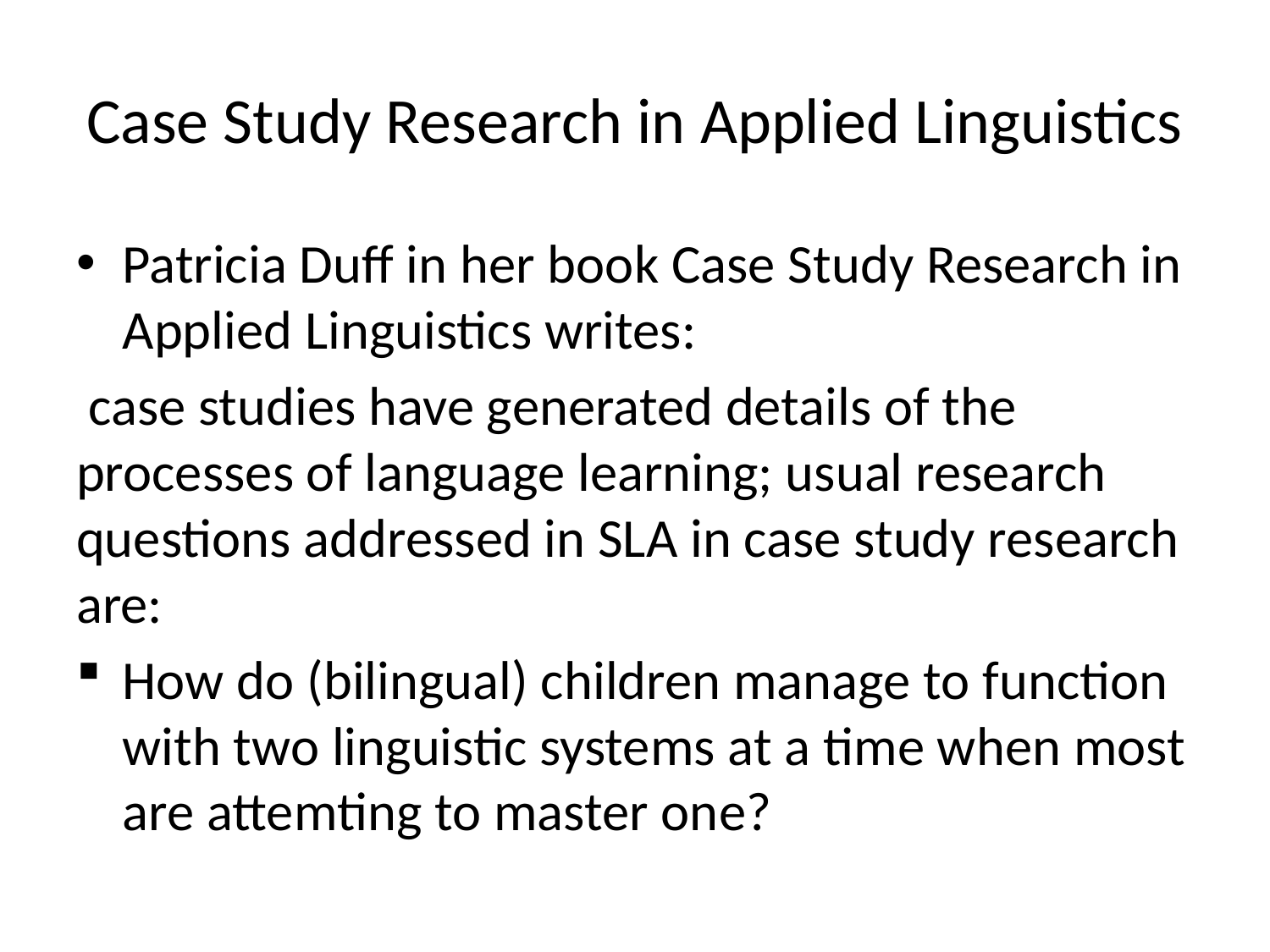

# Case Study Research in Applied Linguistics
Patricia Duff in her book Case Study Research in Applied Linguistics writes:
 case studies have generated details of the processes of language learning; usual research questions addressed in SLA in case study research are:
How do (bilingual) children manage to function with two linguistic systems at a time when most are attemting to master one?